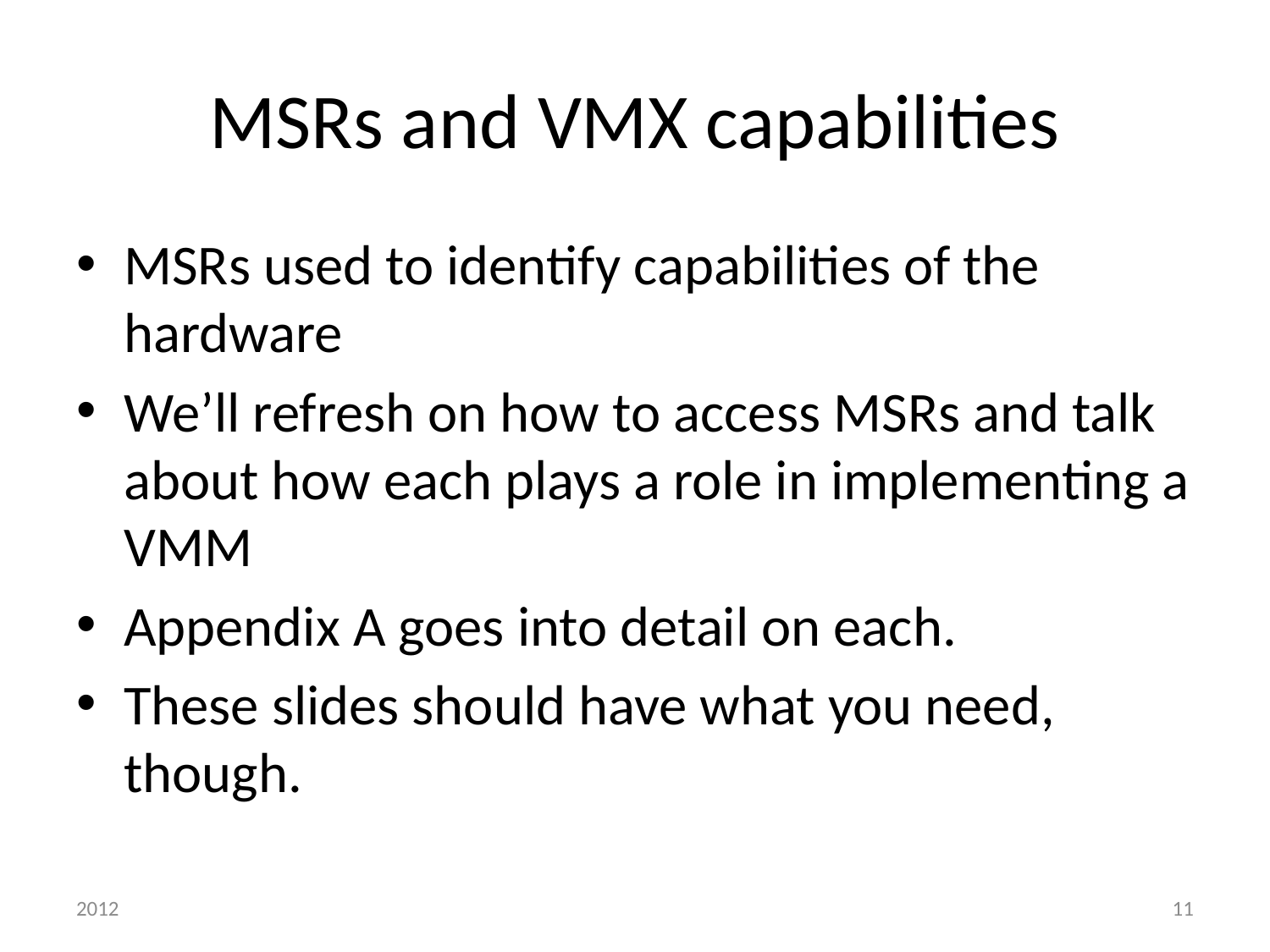

# MSRs and VMX capabilities
MSRs used to identify capabilities of the hardware
We’ll refresh on how to access MSRs and talk about how each plays a role in implementing a VMM
Appendix A goes into detail on each.
These slides should have what you need, though.
2012

11